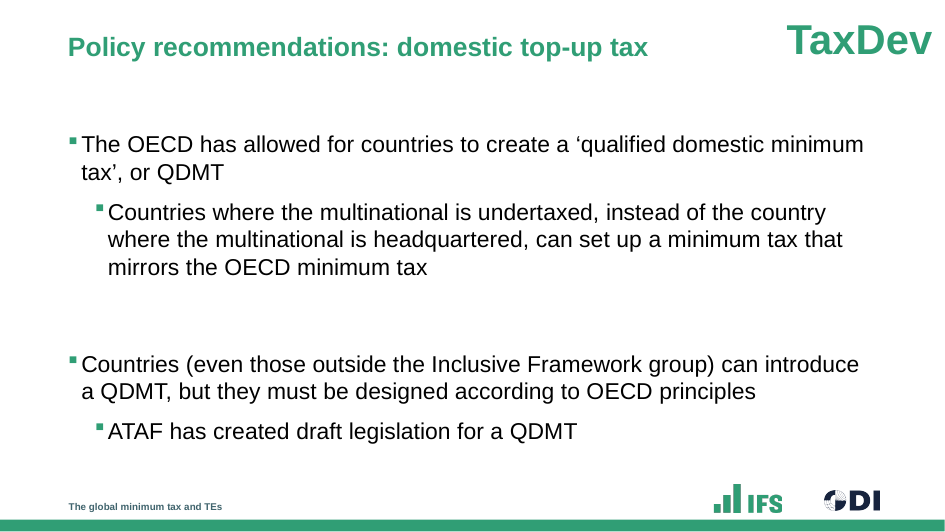

# Policy recommendations: domestic top-up tax
The OECD has allowed for countries to create a ‘qualified domestic minimum tax’, or QDMT
Countries where the multinational is undertaxed, instead of the country where the multinational is headquartered, can set up a minimum tax that mirrors the OECD minimum tax

Countries (even those outside the Inclusive Framework group) can introduce a QDMT, but they must be designed according to OECD principles
ATAF has created draft legislation for a QDMT

The global minimum tax and TEs